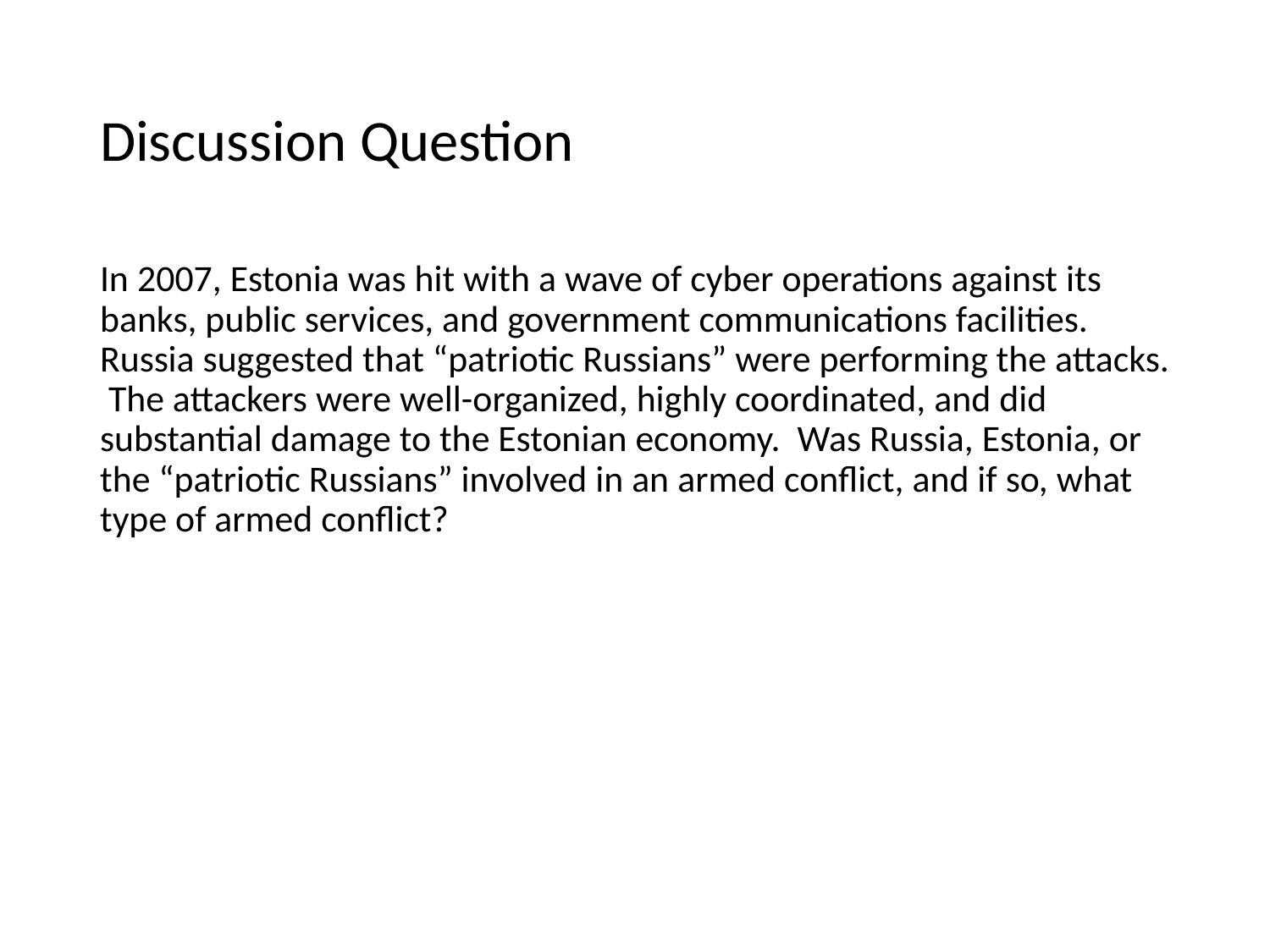

# Discussion Question
In 2007, Estonia was hit with a wave of cyber operations against its banks, public services, and government communications facilities.  Russia suggested that “patriotic Russians” were performing the attacks.  The attackers were well-organized, highly coordinated, and did substantial damage to the Estonian economy.  Was Russia, Estonia, or the “patriotic Russians” involved in an armed conflict, and if so, what type of armed conflict?